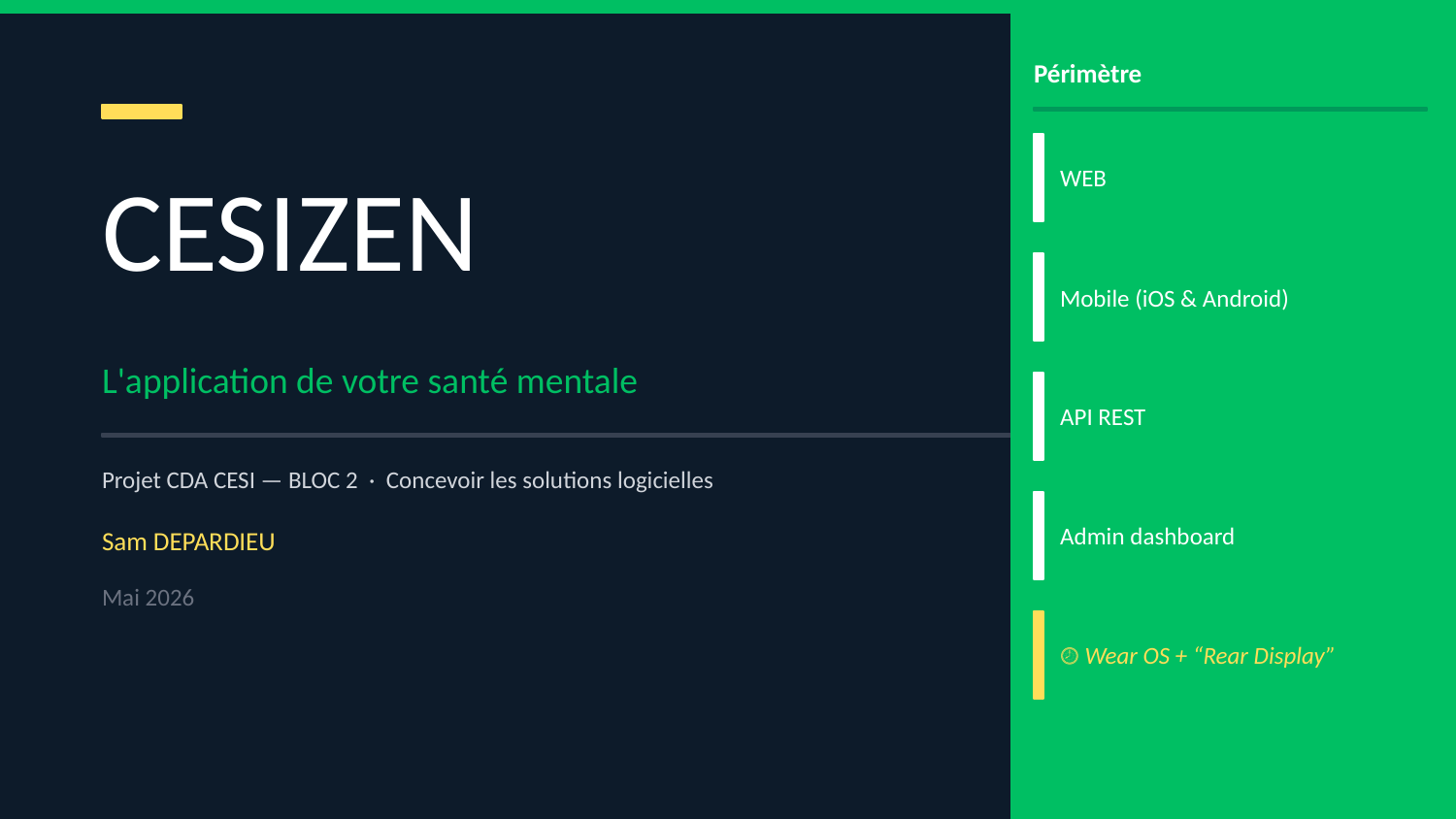

Périmètre

CESIZEN

WEB

Mobile (iOS & Android)
L'application de votre santé mentale

API REST

Projet CDA CESI — BLOC 2  ·  Concevoir les solutions logicielles

Admin dashboard
Sam DEPARDIEU
Mai 2026

⌚ Wear OS + “Rear Display”